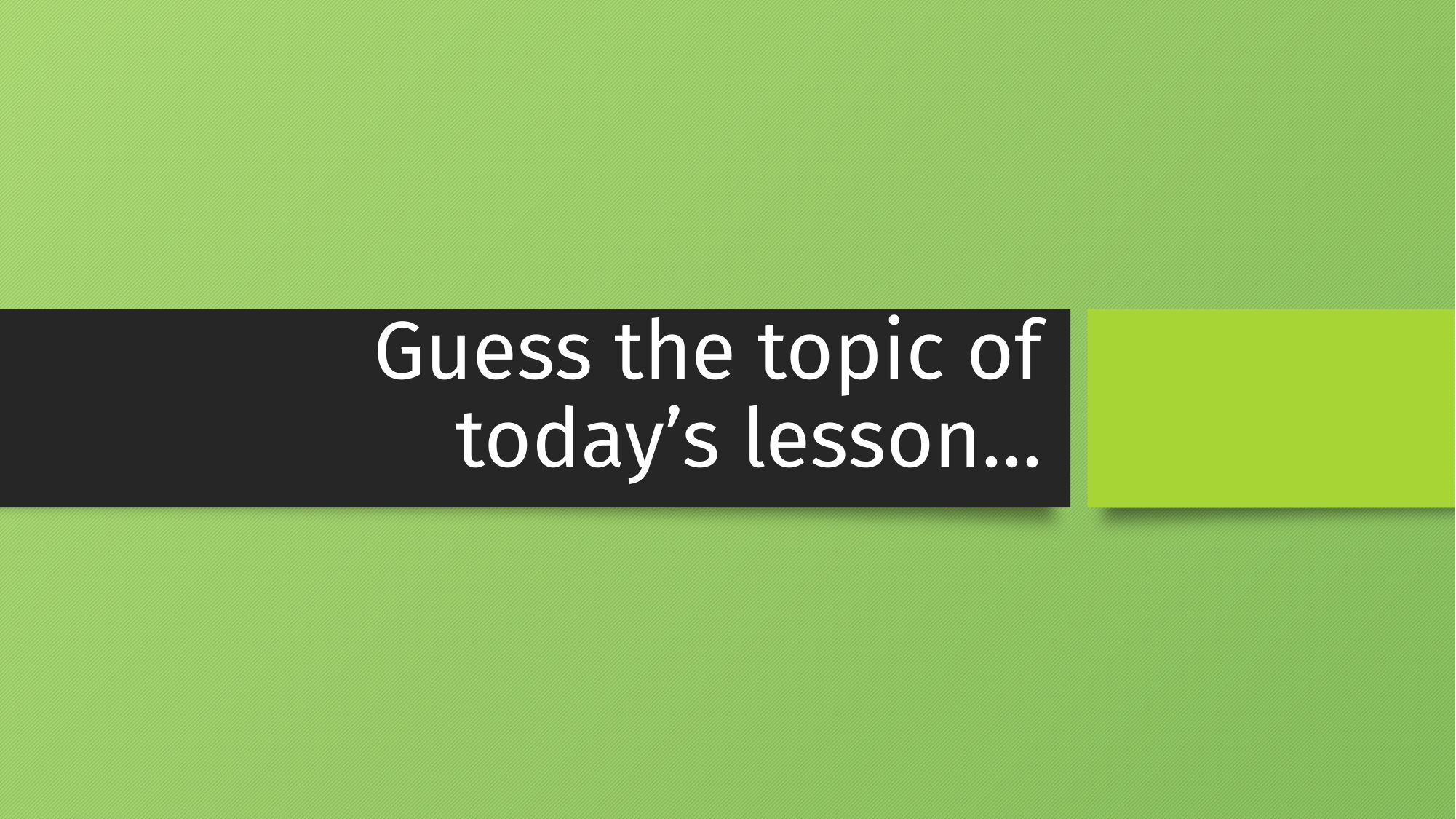

# Guess the topic of today’s lesson…